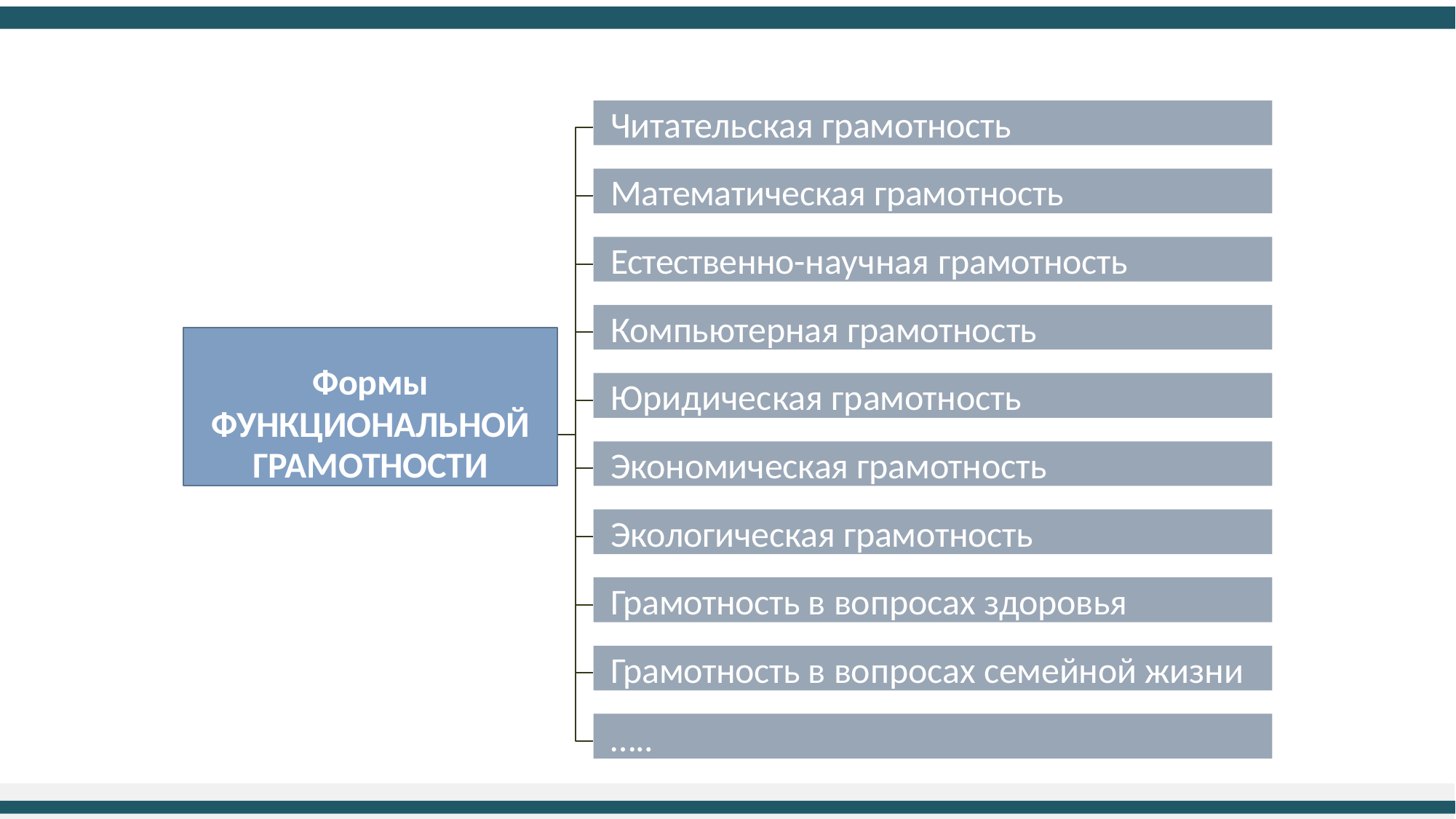

Читательская грамотность

Математическая грамотность
Естественно-научная грамотность
Компьютерная грамотность

Формы ФУНКЦИОНАЛЬНОЙ
ГРАМОТНОСТИ
Юридическая грамотность
Экономическая грамотность
Экологическая грамотность
Грамотность в вопросах здоровья
Грамотность в вопросах семейной жизни
…..